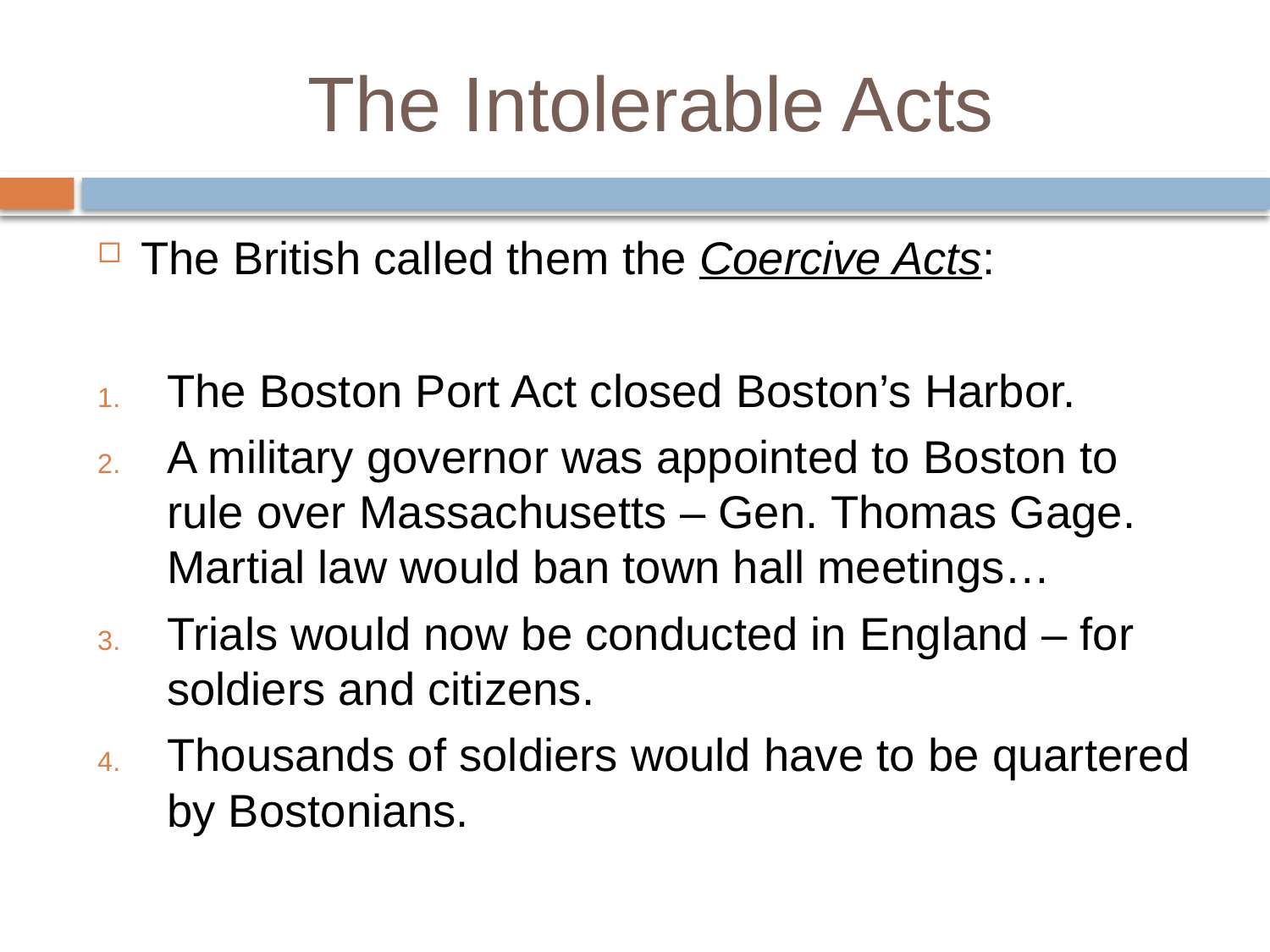

# The Intolerable Acts
The British called them the Coercive Acts:

The Boston Port Act closed Boston’s Harbor.
A military governor was appointed to Boston to rule over Massachusetts – Gen. Thomas Gage.   Martial law would ban town hall meetings…
Trials would now be conducted in England – for soldiers and citizens.
Thousands of soldiers would have to be quartered by Bostonians.